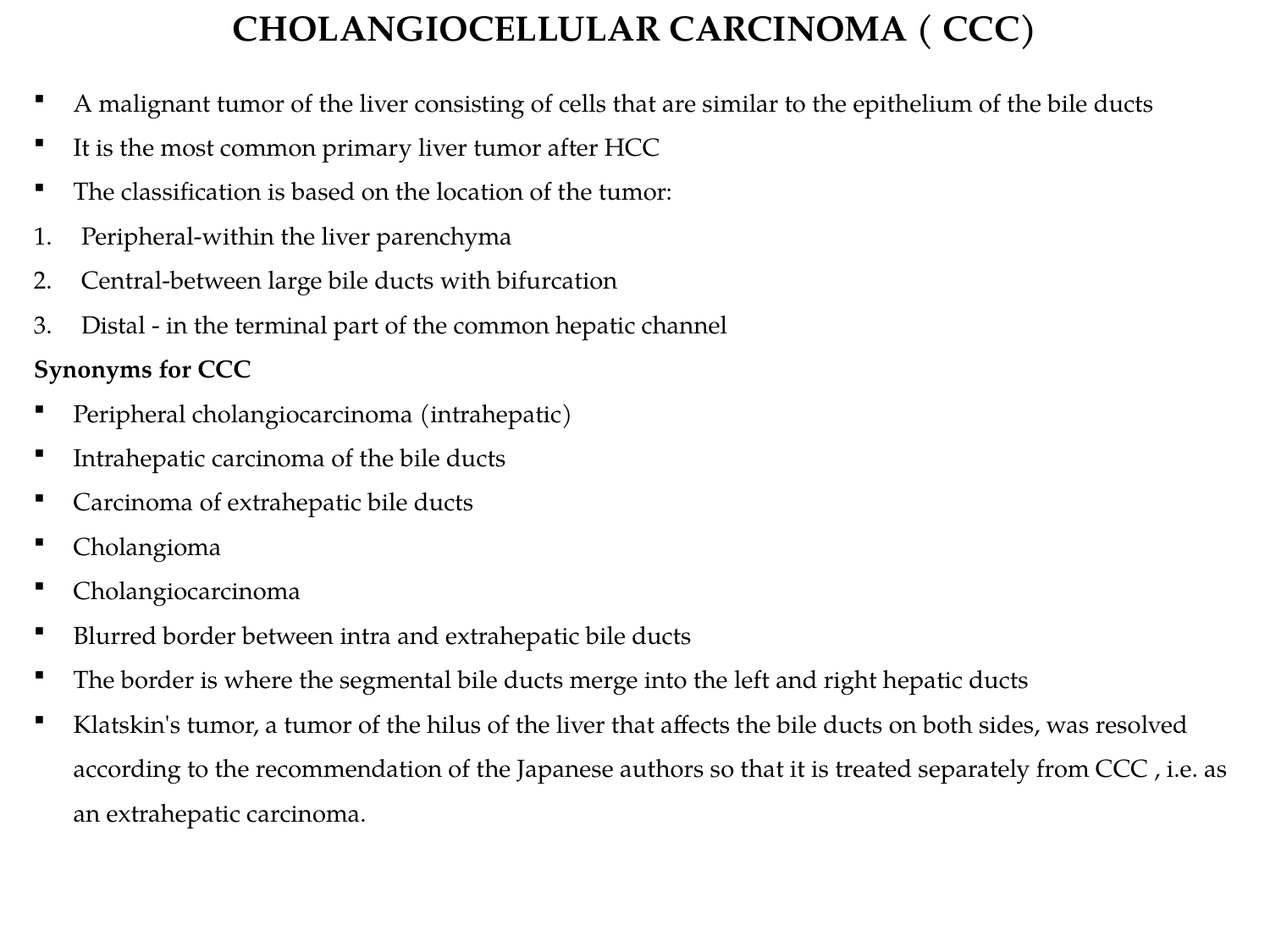

CHOLANGIOCELLULAR CARCINOMA ( CCC)
A malignant tumor of the liver consisting of cells that are similar to the epithelium of the bile ducts
It is the most common primary liver tumor after HCC
The classification is based on the location of the tumor:
Peripheral-within the liver parenchyma
Central-between large bile ducts with bifurcation
Distal - in the terminal part of the common hepatic channel
Synonyms for CCC
Peripheral cholangiocarcinoma (intrahepatic)
Intrahepatic carcinoma of the bile ducts
Carcinoma of extrahepatic bile ducts
Cholangioma
Cholangiocarcinoma
Blurred border between intra and extrahepatic bile ducts
The border is where the segmental bile ducts merge into the left and right hepatic ducts
Klatskin's tumor, a tumor of the hilus of the liver that affects the bile ducts on both sides, was resolved according to the recommendation of the Japanese authors so that it is treated separately from CCC , i.e. as an extrahepatic carcinoma.